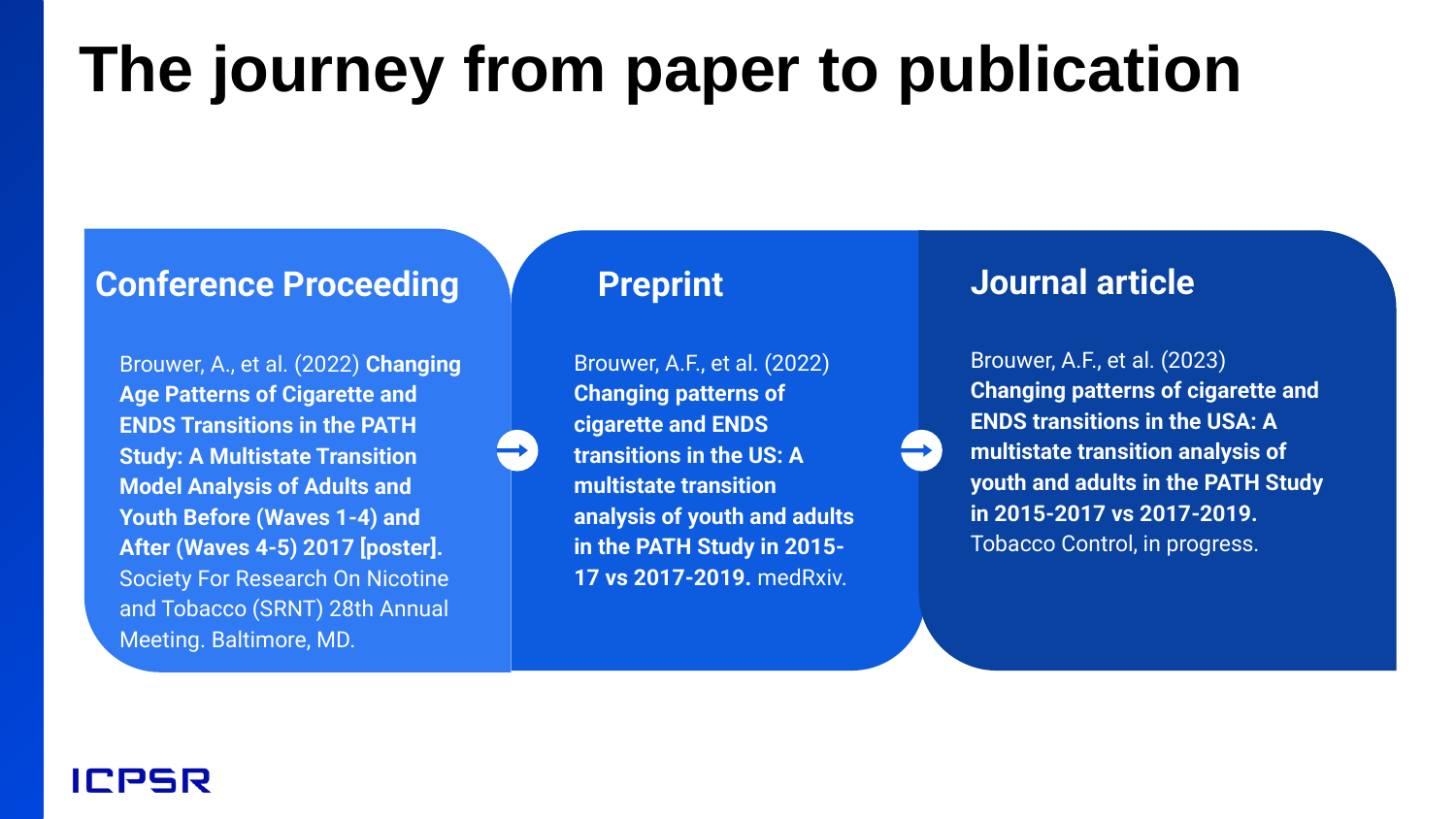

The journey from paper to publication

Conference Proceeding
Brouwer, A., et al. (2022) Changing Age Patterns of Cigarette and ENDS Transitions in the PATH Study: A Multistate Transition Model Analysis of Adults and Youth Before (Waves 1-4) and After (Waves 4-5) 2017 [poster]. Society For Research On Nicotine and Tobacco (SRNT) 28th Annual Meeting. Baltimore, MD.

Preprint
Brouwer, A.F., et al. (2022) Changing patterns of cigarette and ENDS transitions in the US: A multistate transition analysis of youth and adults in the PATH Study in 2015-17 vs 2017-2019. medRxiv.

Journal article
Brouwer, A.F., et al. (2023) Changing patterns of cigarette and ENDS transitions in the USA: A multistate transition analysis of youth and adults in the PATH Study in 2015-2017 vs 2017-2019. Tobacco Control, in progress.